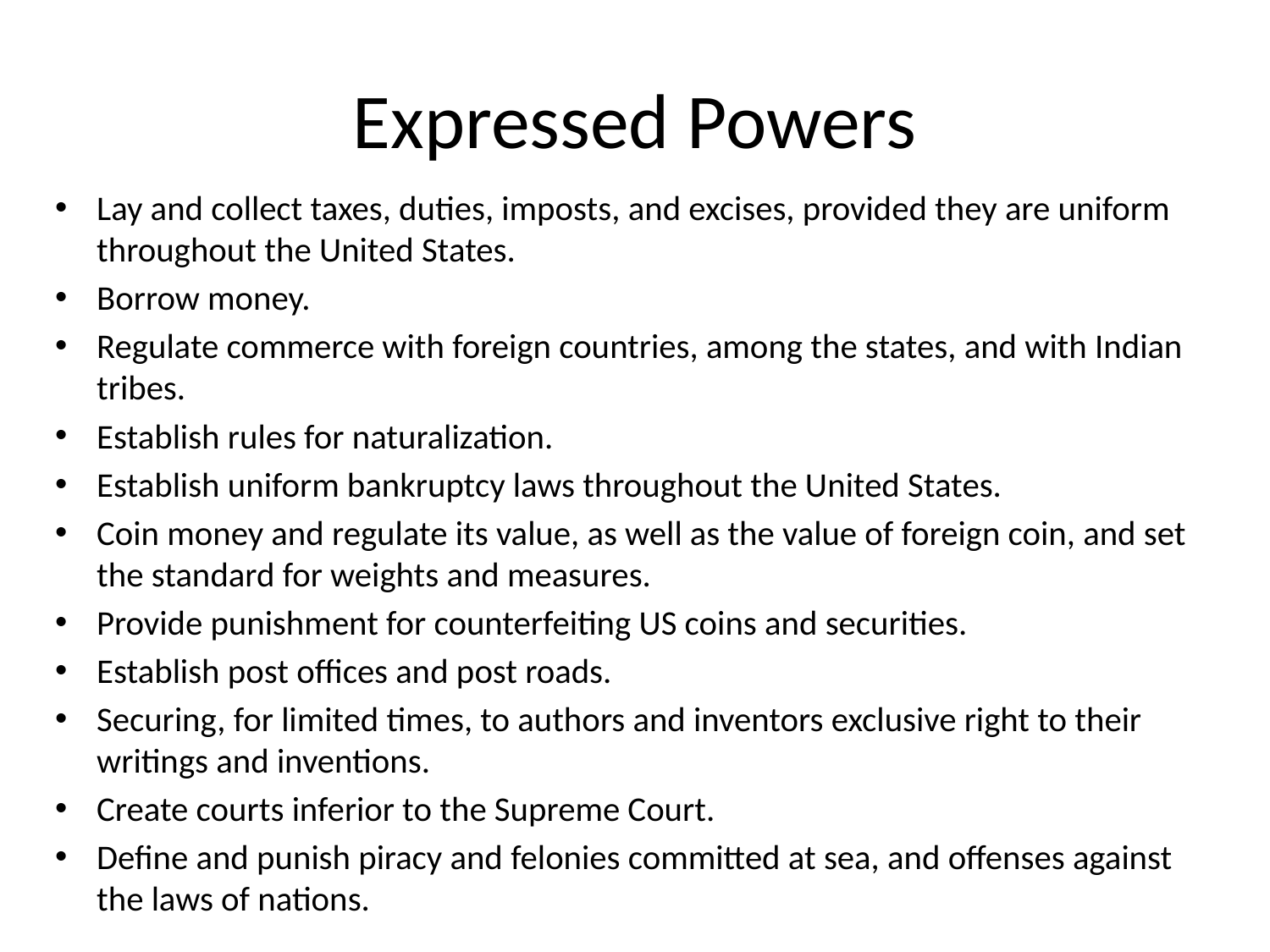

# Expressed Powers
Lay and collect taxes, duties, imposts, and excises, provided they are uniform throughout the United States.
Borrow money.
Regulate commerce with foreign countries, among the states, and with Indian tribes.
Establish rules for naturalization.
Establish uniform bankruptcy laws throughout the United States.
Coin money and regulate its value, as well as the value of foreign coin, and set the standard for weights and measures.
Provide punishment for counterfeiting US coins and securities.
Establish post offices and post roads.
Securing, for limited times, to authors and inventors exclusive right to their writings and inventions.
Create courts inferior to the Supreme Court.
Define and punish piracy and felonies committed at sea, and offenses against the laws of nations.